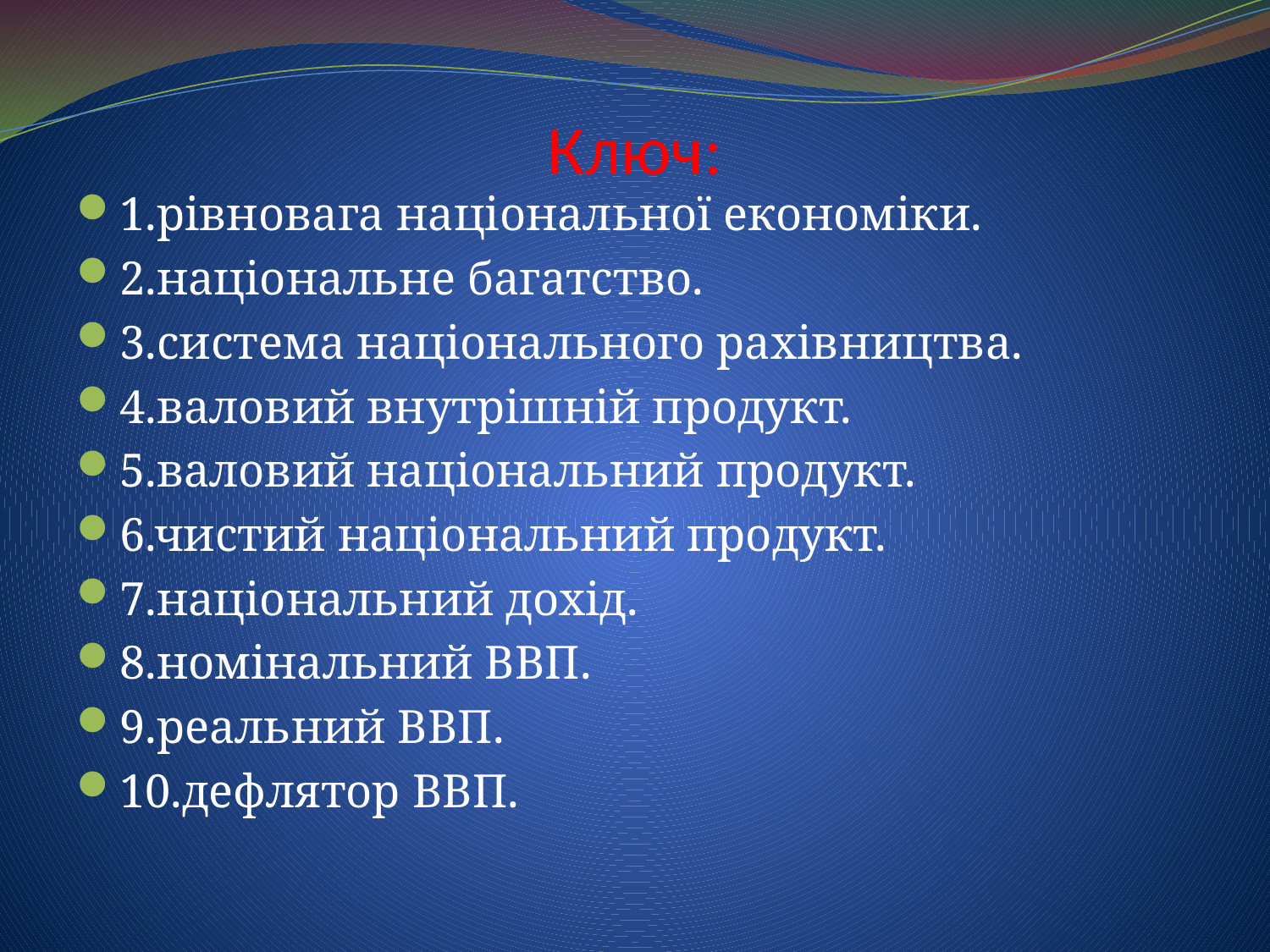

# Ключ:
1.рівновага національної економіки.
2.національне багатство.
3.система національного рахівництва.
4.валовий внутрішній продукт.
5.валовий національний продукт.
6.чистий національний продукт.
7.національний дохід.
8.номінальний ВВП.
9.реальний ВВП.
10.дефлятор ВВП.